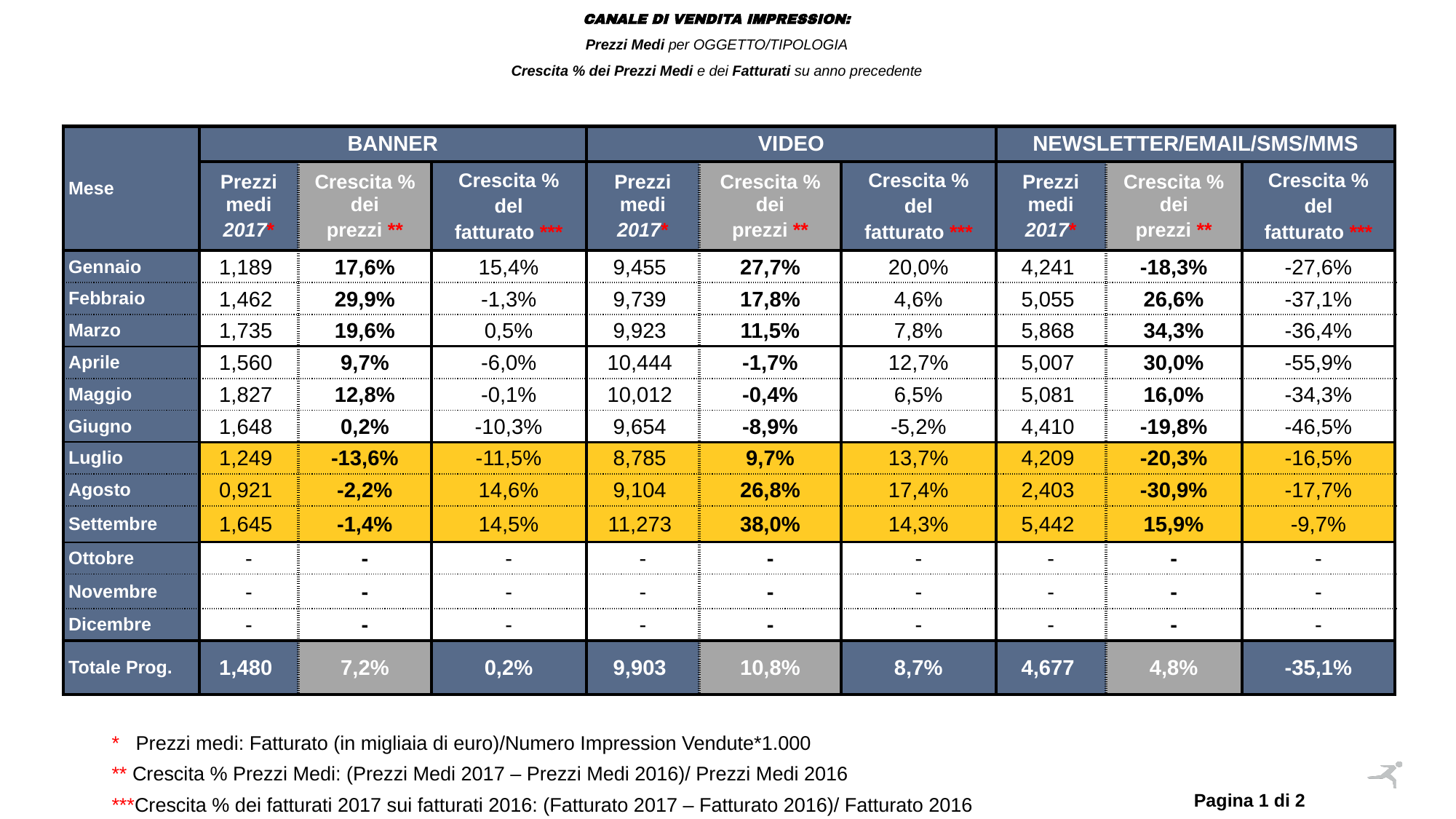

CANALE DI VENDITA IMPRESSION:

Prezzi Medi per OGGETTO/TIPOLOGIA

Crescita % dei Prezzi Medi e dei Fatturati su anno precedente
| Mese | BANNER |  |  | VIDEO |  |  | NEWSLETTER/EMAIL/SMS/MMS |  |  |
| --- | --- | --- | --- | --- | --- | --- | --- | --- | --- |
|  | Prezzi medi 2017\* | Crescita % dei prezzi \*\* | Crescita % del fatturato \*\*\* | Prezzi medi 2017\* | Crescita % dei prezzi \*\* | Crescita % del fatturato \*\*\* | Prezzi medi 2017\* | Crescita % dei prezzi \*\* | Crescita % del fatturato \*\*\* |
| Gennaio | 1,189 | 17,6% | 15,4% | 9,455 | 27,7% | 20,0% | 4,241 | -18,3% | -27,6% |
| Febbraio | 1,462 | 29,9% | -1,3% | 9,739 | 17,8% | 4,6% | 5,055 | 26,6% | -37,1% |
| Marzo | 1,735 | 19,6% | 0,5% | 9,923 | 11,5% | 7,8% | 5,868 | 34,3% | -36,4% |
| Aprile | 1,560 | 9,7% | -6,0% | 10,444 | -1,7% | 12,7% | 5,007 | 30,0% | -55,9% |
| Maggio | 1,827 | 12,8% | -0,1% | 10,012 | -0,4% | 6,5% | 5,081 | 16,0% | -34,3% |
| Giugno | 1,648 | 0,2% | -10,3% | 9,654 | -8,9% | -5,2% | 4,410 | -19,8% | -46,5% |
| Luglio | 1,249 | -13,6% | -11,5% | 8,785 | 9,7% | 13,7% | 4,209 | -20,3% | -16,5% |
| Agosto | 0,921 | -2,2% | 14,6% | 9,104 | 26,8% | 17,4% | 2,403 | -30,9% | -17,7% |
| Settembre | 1,645 | -1,4% | 14,5% | 11,273 | 38,0% | 14,3% | 5,442 | 15,9% | -9,7% |
| Ottobre | - | - | - | - | - | - | - | - | - |
| Novembre | - | - | - | - | - | - | - | - | - |
| Dicembre | - | - | - | - | - | - | - | - | - |
| Totale Prog. | 1,480 | 7,2% | 0,2% | 9,903 | 10,8% | 8,7% | 4,677 | 4,8% | -35,1% |
*   Prezzi medi: Fatturato (in migliaia di euro)/Numero Impression Vendute*1.000

** Crescita % Prezzi Medi: (Prezzi Medi 2017 – Prezzi Medi 2016)/ Prezzi Medi 2016

***Crescita % dei fatturati 2017 sui fatturati 2016: (Fatturato 2017 – Fatturato 2016)/ Fatturato 2016
Pagina 1 di 2